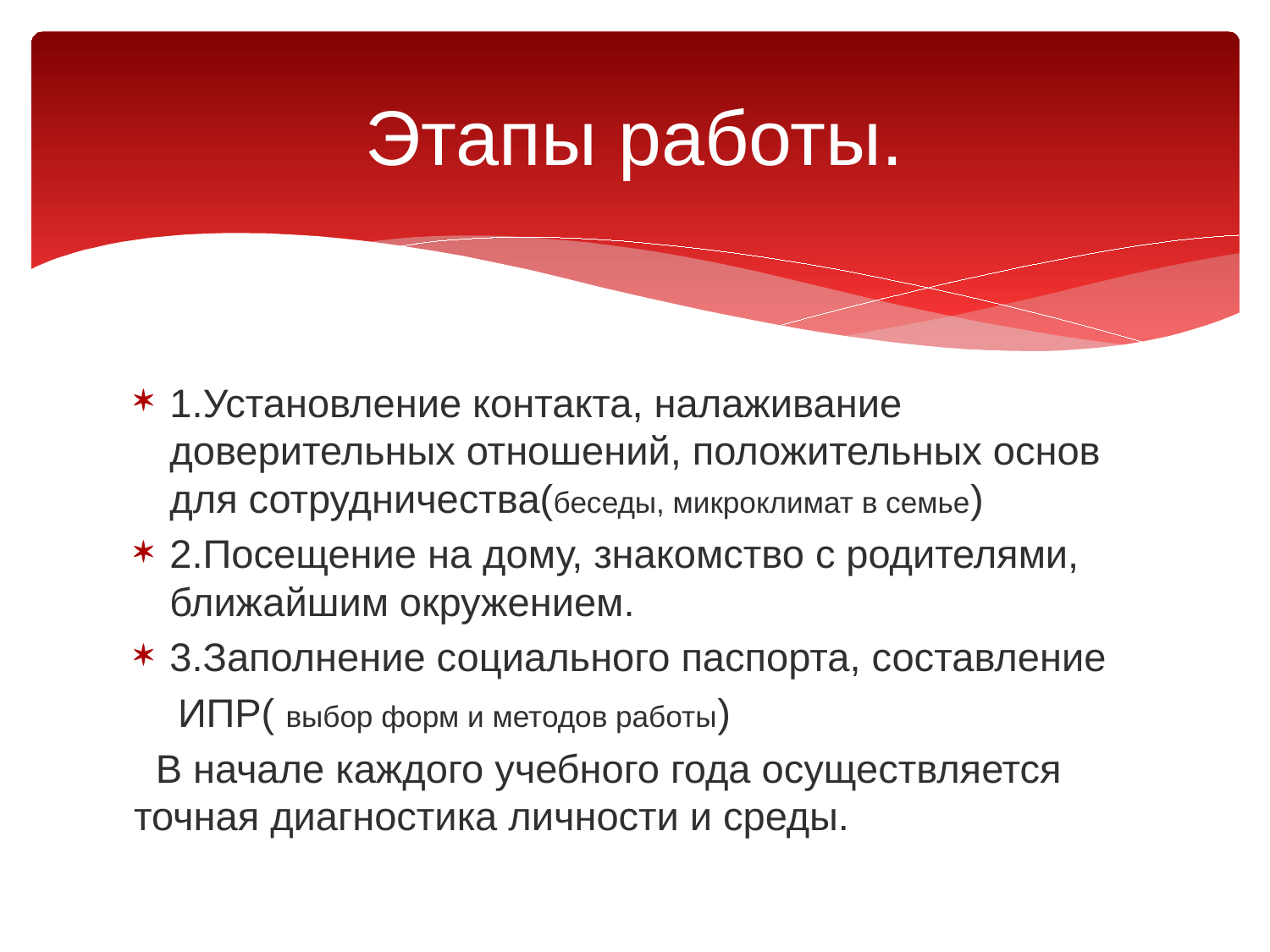

# Этапы работы.
1.Установление контакта, налаживание доверительных отношений, положительных основ для сотрудничества(беседы, микроклимат в семье)
2.Посещение на дому, знакомство с родителями, ближайшим окружением.
3.Заполнение социального паспорта, составление
    ИПР( выбор форм и методов работы)
  В начале каждого учебного года осуществляется точная диагностика личности и среды.